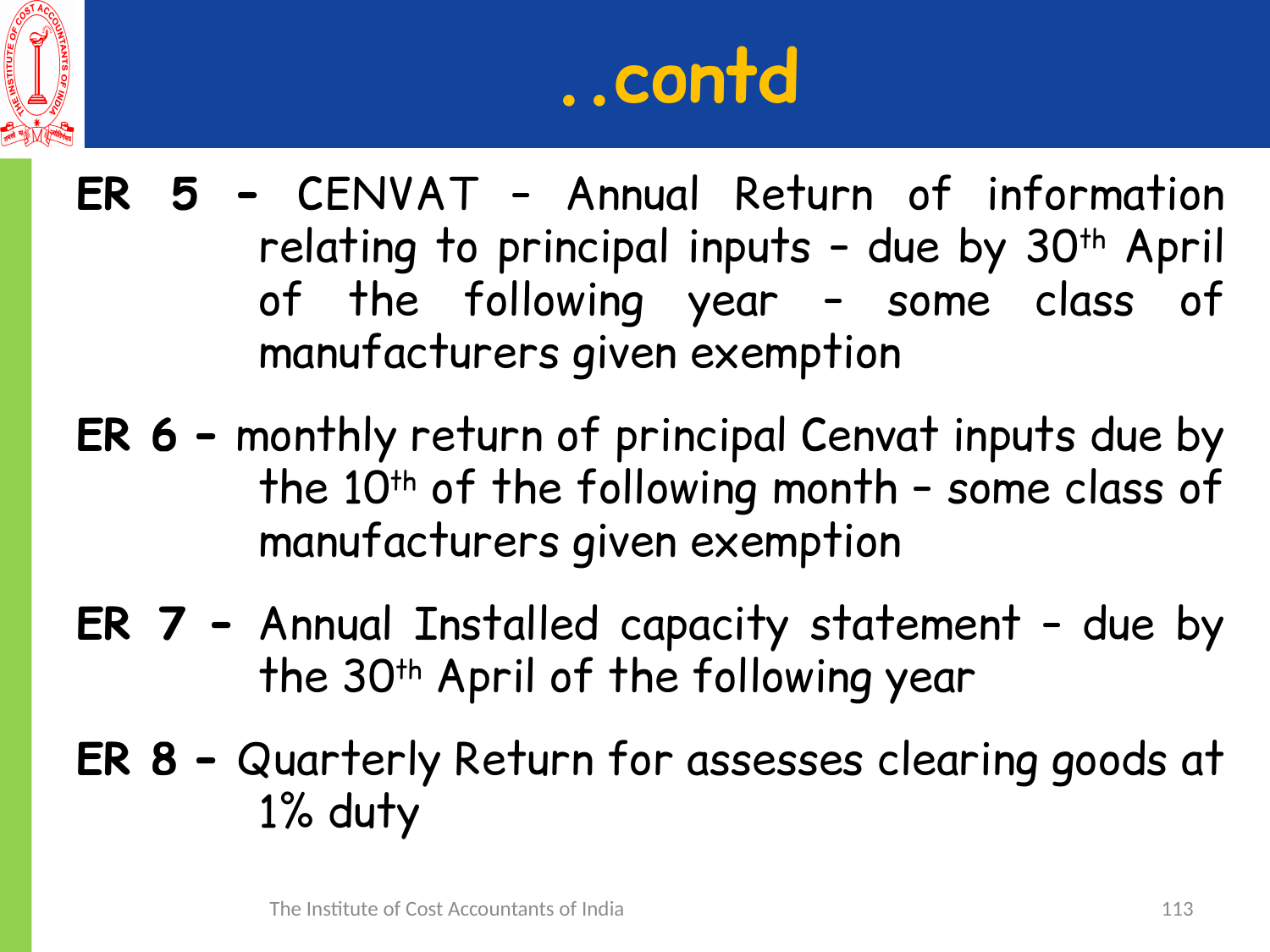

# ..contd
ER 5 – CENVAT – Annual Return of information relating to principal inputs – due by 30th April of the following year – some class of manufacturers given exemption
ER 6 – monthly return of principal Cenvat inputs due by the 10th of the following month – some class of manufacturers given exemption
ER 7 – Annual Installed capacity statement – due by the 30th April of the following year
ER 8 – Quarterly Return for assesses clearing goods at 1% duty

The Institute of Cost Accountants of India
113